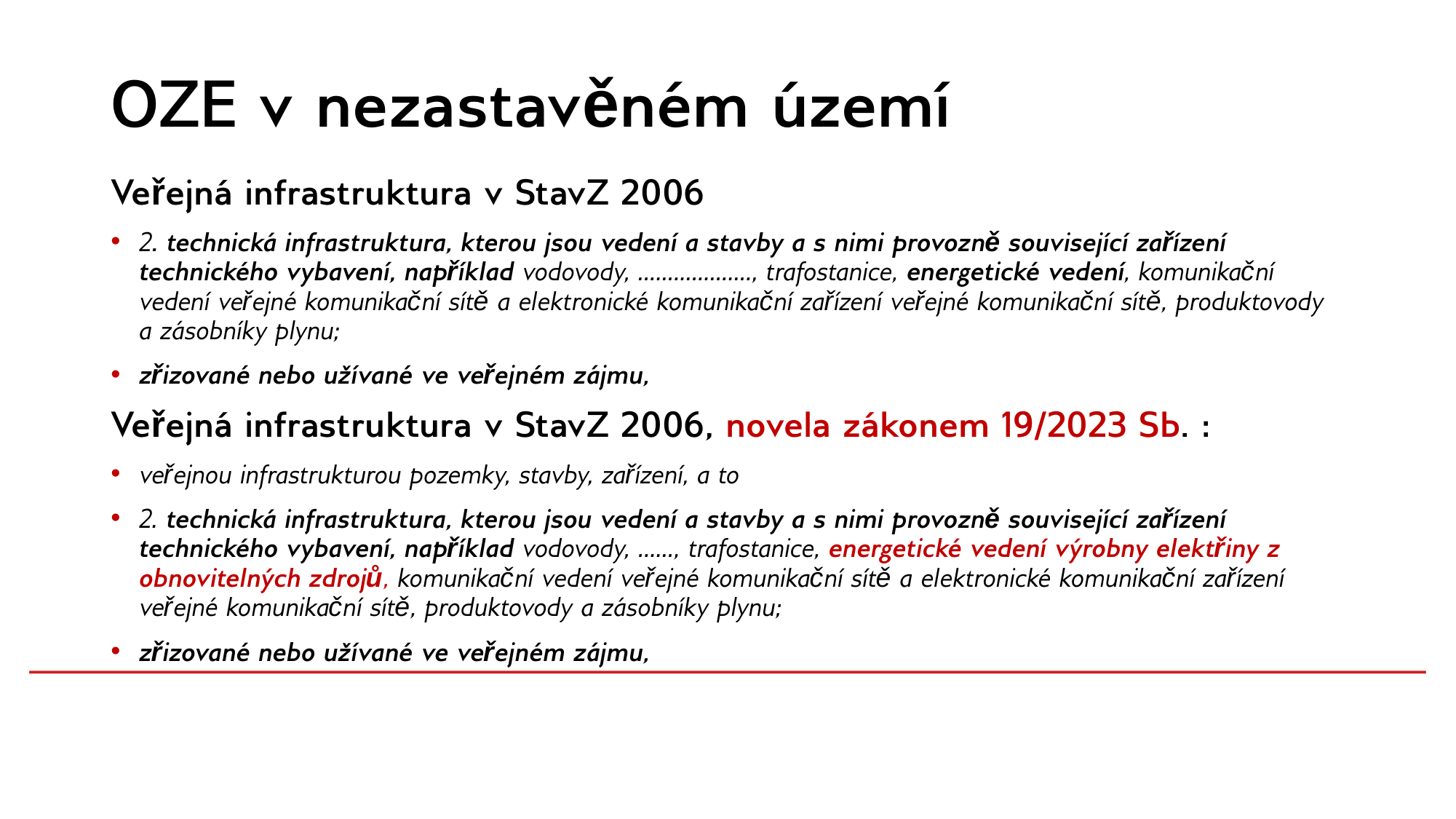

# OZE v nezastavěném území
Veřejná infrastruktura v StavZ 2006
2. technická infrastruktura, kterou jsou vedení a stavby a s nimi provozně související zařízení technického vybavení, například vodovody, ………………., trafostanice, energetické vedení, komunikační vedení veřejné komunikační sítě a elektronické komunikační zařízení veřejné komunikační sítě, produktovody a zásobníky plynu;
zřizované nebo užívané ve veřejném zájmu,
Veřejná infrastruktura v StavZ 2006, novela zákonem 19/2023 Sb. :
veřejnou infrastrukturou pozemky, stavby, zařízení, a to
2. technická infrastruktura, kterou jsou vedení a stavby a s nimi provozně související zařízení technického vybavení, například vodovody, ……, trafostanice, energetické vedení výrobny elektřiny z obnovitelných zdrojů, komunikační vedení veřejné komunikační sítě a elektronické komunikační zařízení veřejné komunikační sítě, produktovody a zásobníky plynu;
zřizované nebo užívané ve veřejném zájmu,